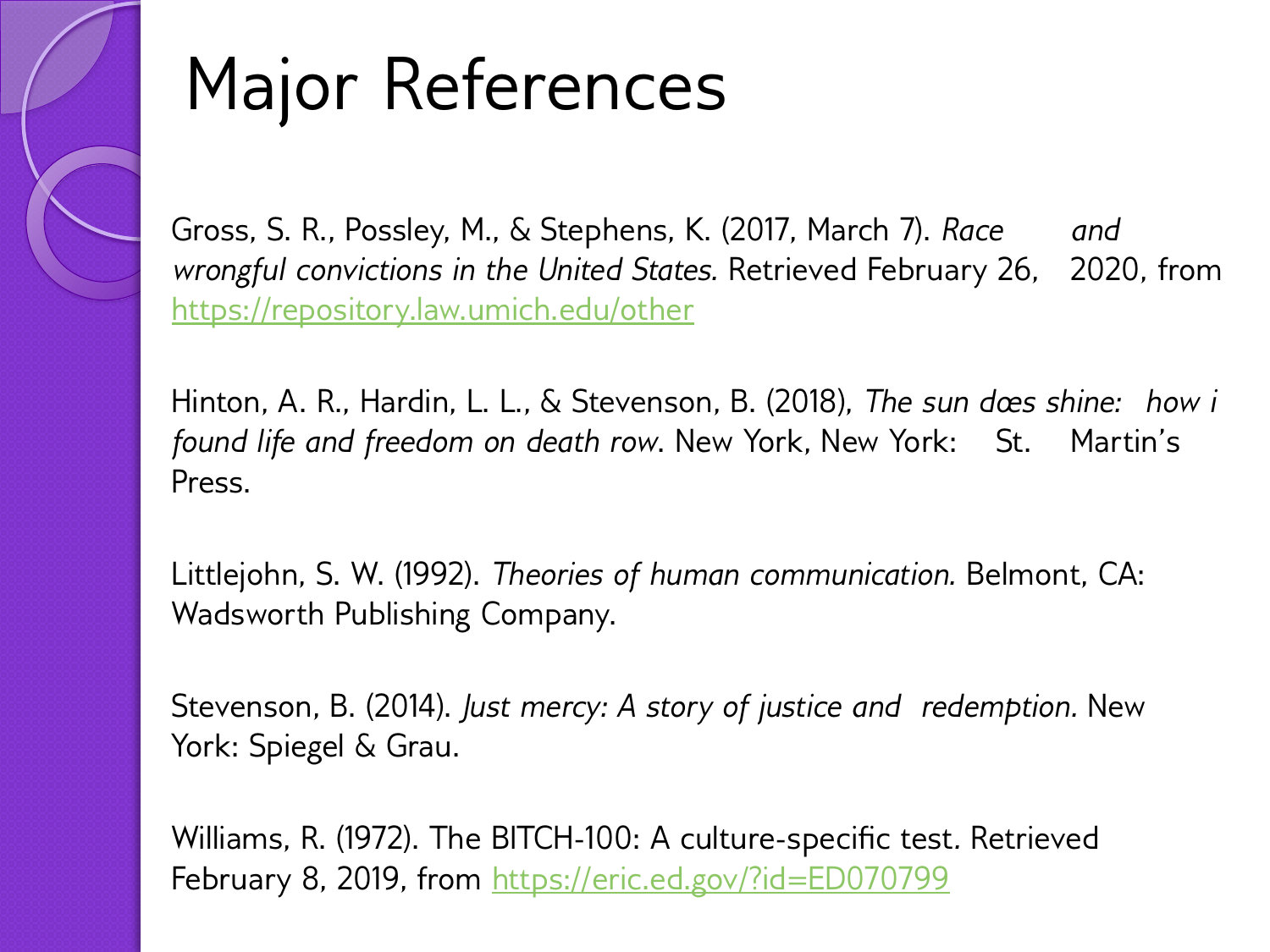

# Major References
Gross, S. R., Possley, M., & Stephens, K. (2017, March 7). Race 	and 	wrongful convictions in the United States. Retrieved February 26, 	2020, from https://repository.law.umich.edu/other

Hinton, A. R., Hardin, L. L., & Stevenson, B. (2018), The sun does shine: 	how i found life and freedom on death row. New York, New York: 	St. 	Martin’s Press.

Littlejohn, S. W. (1992). Theories of human communication. Belmont, CA: 	Wadsworth Publishing Company.

Stevenson, B. (2014). Just mercy: A story of justice and 	redemption. New 	York: Spiegel & Grau.

Williams, R. (1972). The BITCH-100: A culture-specific test. Retrieved 	February 8, 2019, from https://eric.ed.gov/?id=ED070799